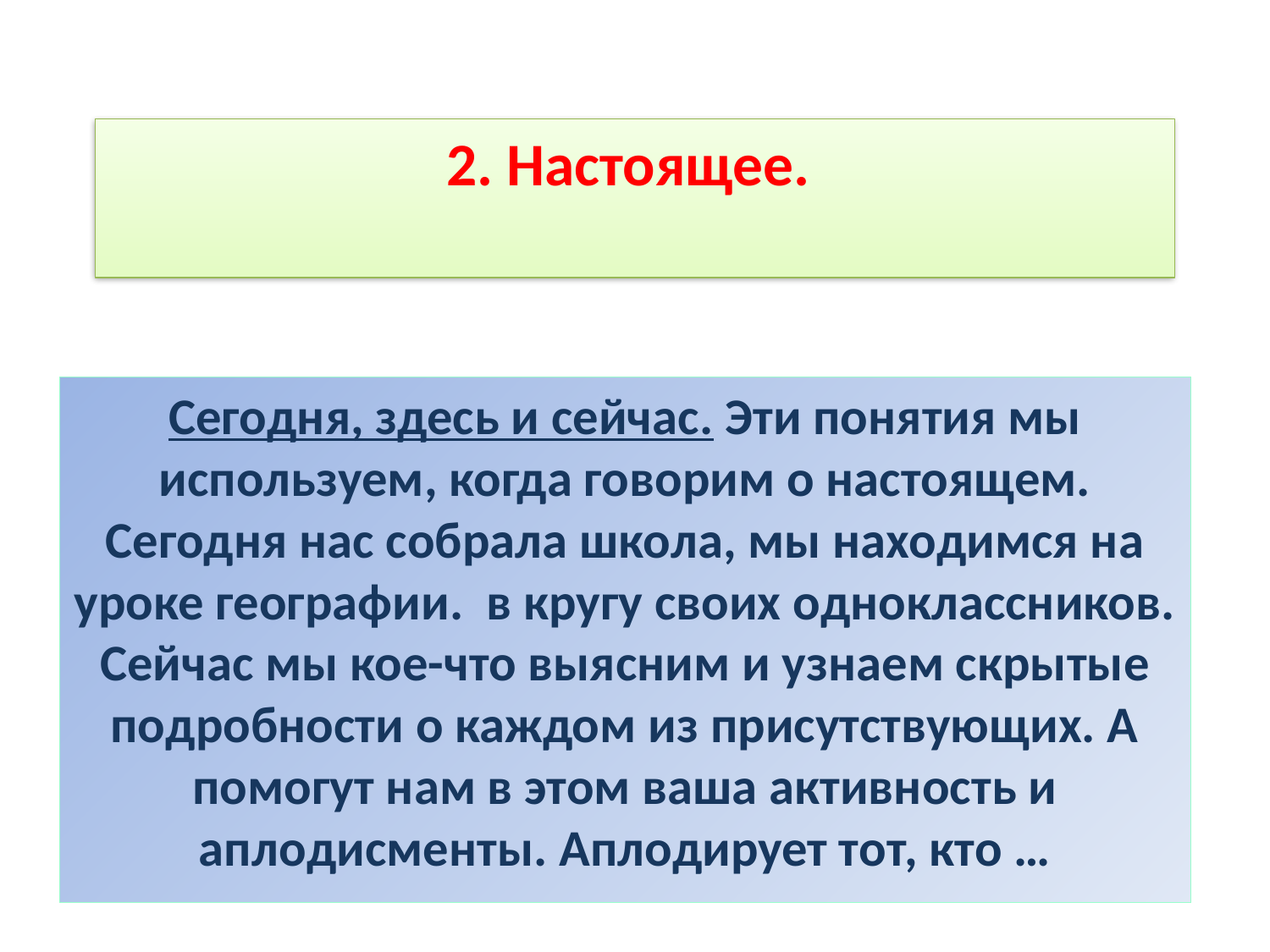

# 2. Настоящее.
Сегодня, здесь и сейчас. Эти понятия мы используем, когда говорим о настоящем. Сегодня нас собрала школа, мы находимся на уроке географии.  в кругу своих одноклассников. Сейчас мы кое-что выясним и узнаем скрытые подробности о каждом из присутствующих. А помогут нам в этом ваша активность и аплодисменты. Аплодирует тот, кто …